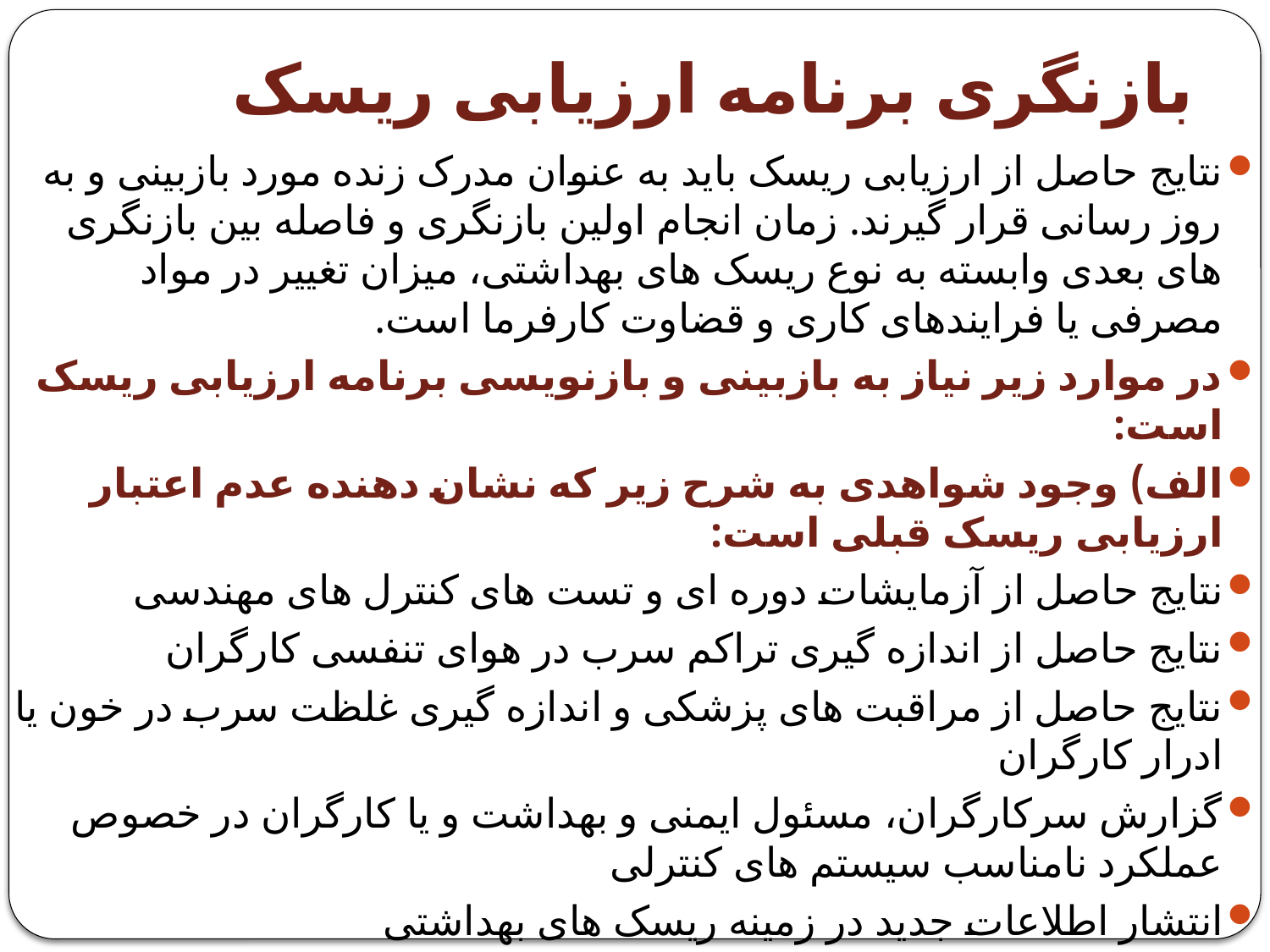

# بازنگری برنامه ارزیابی ریسک
نتایج حاصل از ارزیابی ریسک باید به عنوان مدرک زنده مورد بازبینی و به روز رسانی قرار گیرند. زمان انجام اولین بازنگری و فاصله بین بازنگری های بعدی وابسته به نوع ریسک های بهداشتی، میزان تغییر در مواد مصرفی یا فرایندهای کاری و قضاوت کارفرما است.
در موارد زیر نیاز به بازبینی و بازنویسی برنامه ارزیابی ریسک است:
الف) وجود شواهدی به شرح زیر که نشان دهنده عدم اعتبار ارزیابی ریسک قبلی است:
نتایج حاصل از آزمایشات دوره ای و تست های کنترل های مهندسی
نتایج حاصل از اندازه گیری تراکم سرب در هوای تنفسی کارگران
نتایج حاصل از مراقبت های پزشکی و اندازه گیری غلظت سرب در خون یا ادرار کارگران
گزارش سرکارگران، مسئول ایمنی و بهداشت و یا کارگران در خصوص عملکرد نامناسب سیستم های کنترلی
انتشار اطلاعات جدید در زمینه ریسک های بهداشتی